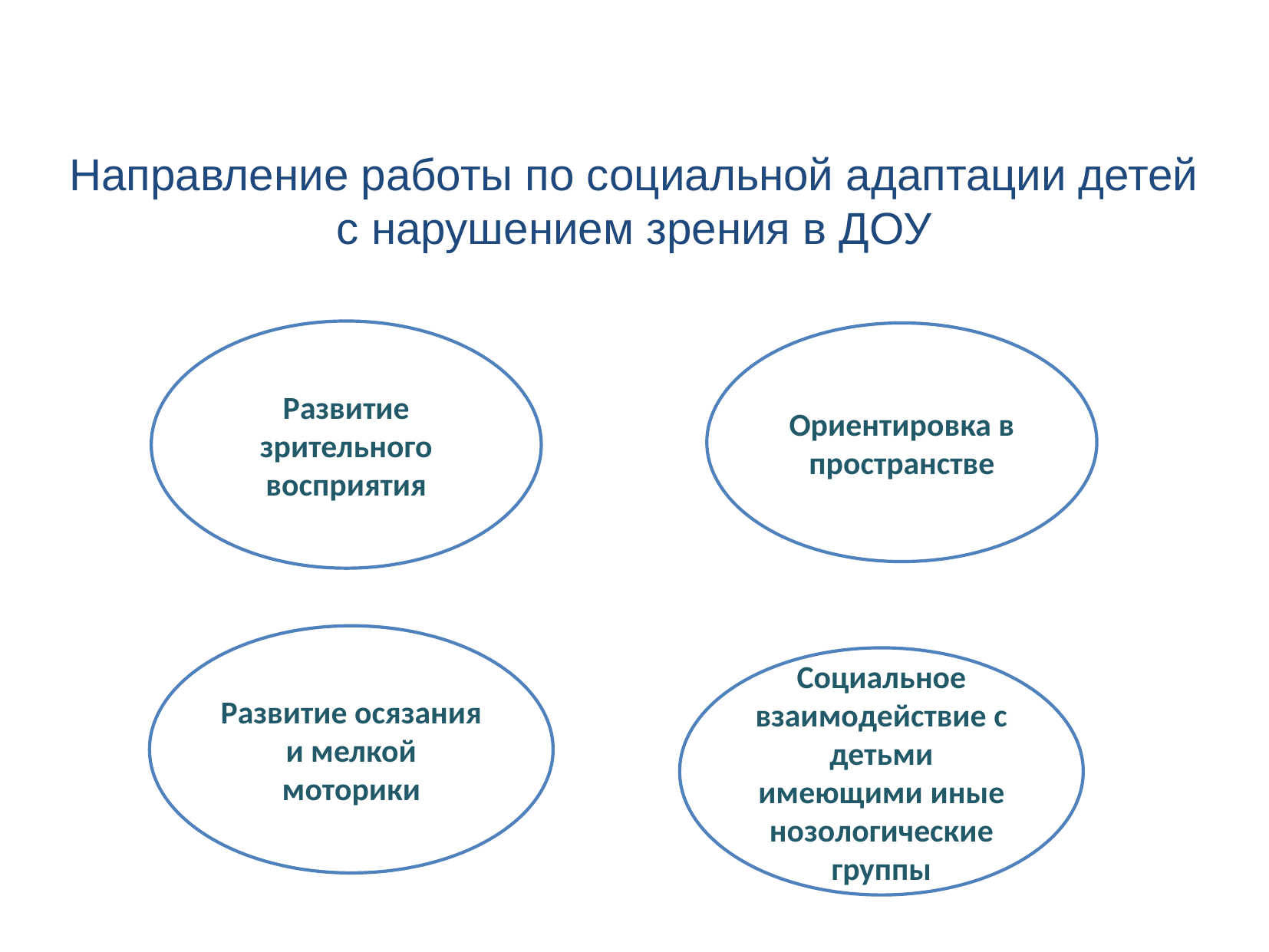

Направление работы по социальной адаптации детей с нарушением зрения в ДОУ
Развитие зрительного восприятия
Ориентировка в пространстве
Развитие осязания и мелкой моторики
Социальное взаимодействие с детьми имеющими иные нозологические группы